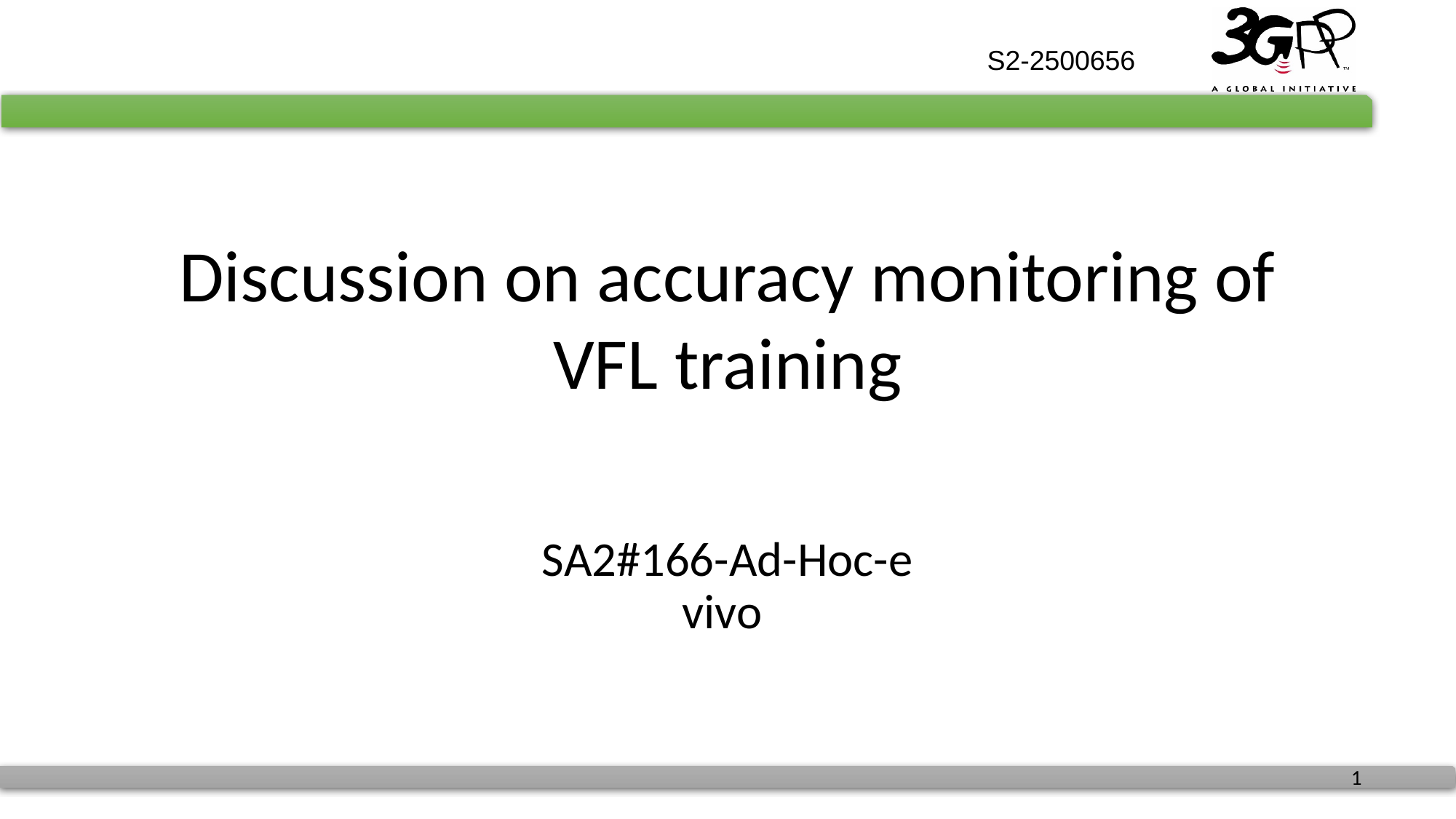

S2-2500656
# Discussion on accuracy monitoring of VFL training
SA2#166-Ad-Hoc-e
vivo